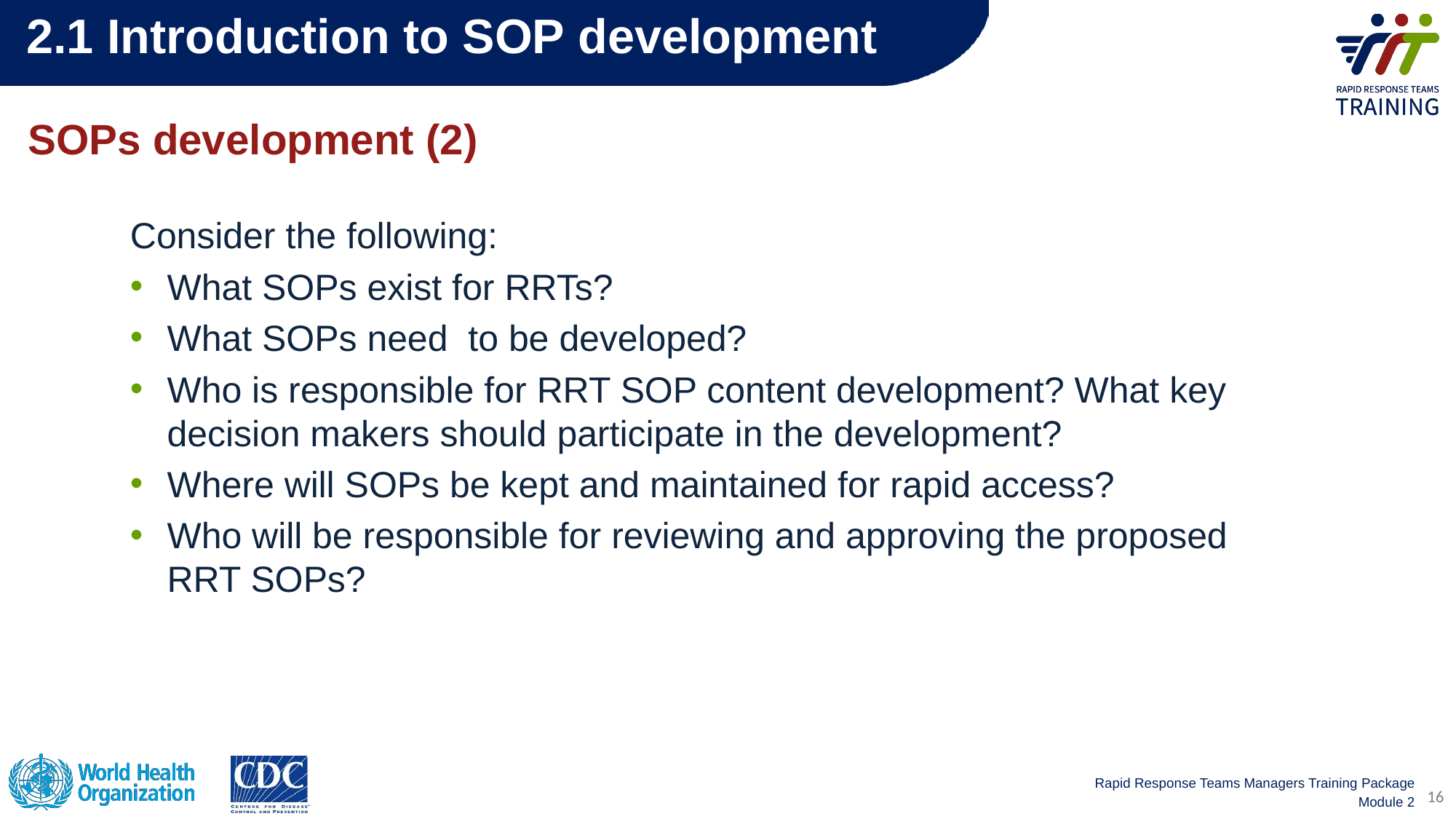

2.1 Introduction to SOP development​
# SOPs development (2)
Consider the following:
What SOPs exist for RRTs?
What SOPs need  to be developed?
Who is responsible for RRT SOP content development? What key decision makers should participate in the development?
Where will SOPs be kept and maintained for rapid access?
Who will be responsible for reviewing and approving the proposed RRT SOPs?
16